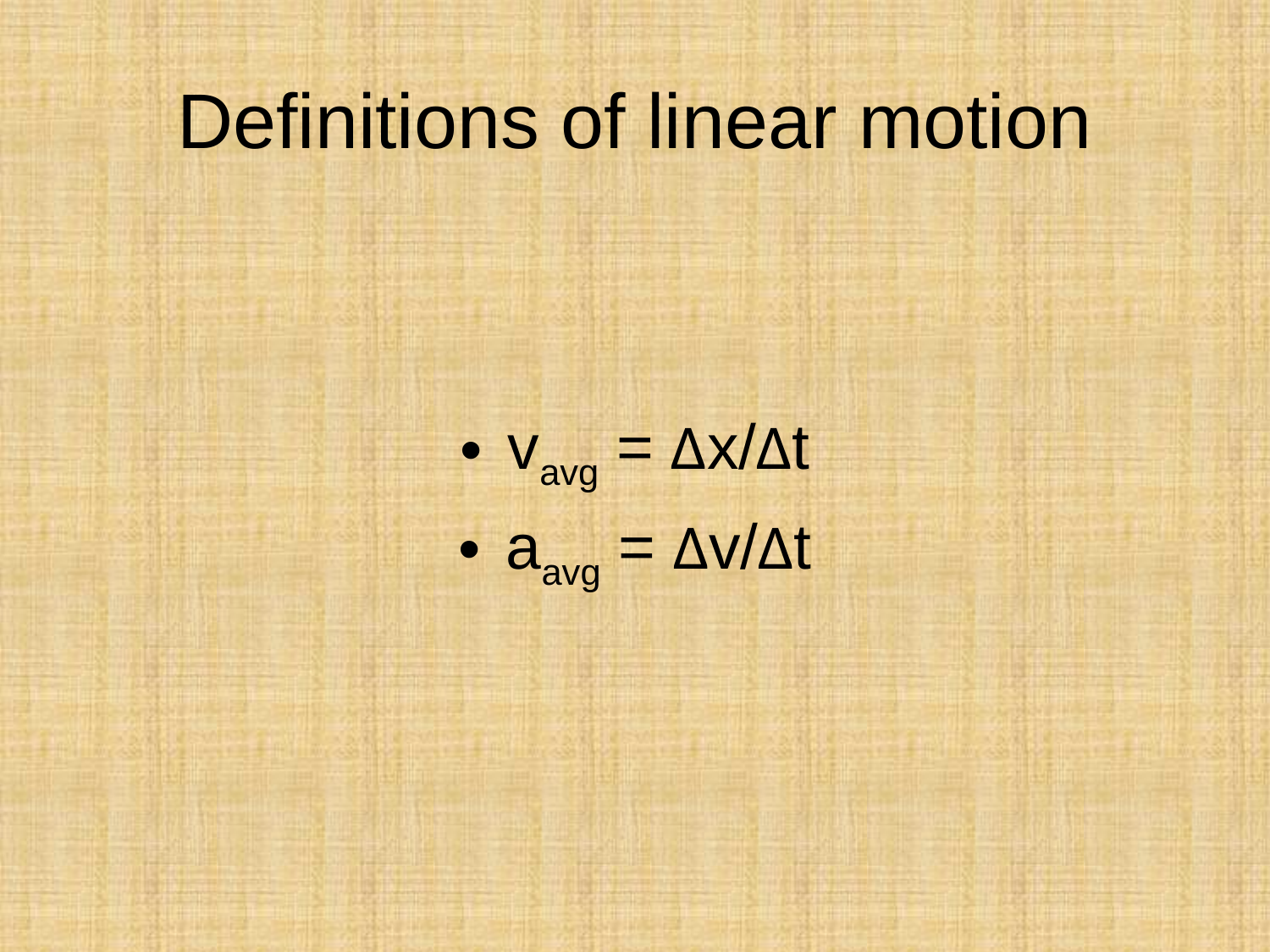

# Definitions of linear motion

vavg = Δx/Δt
aavg = Δv/Δt